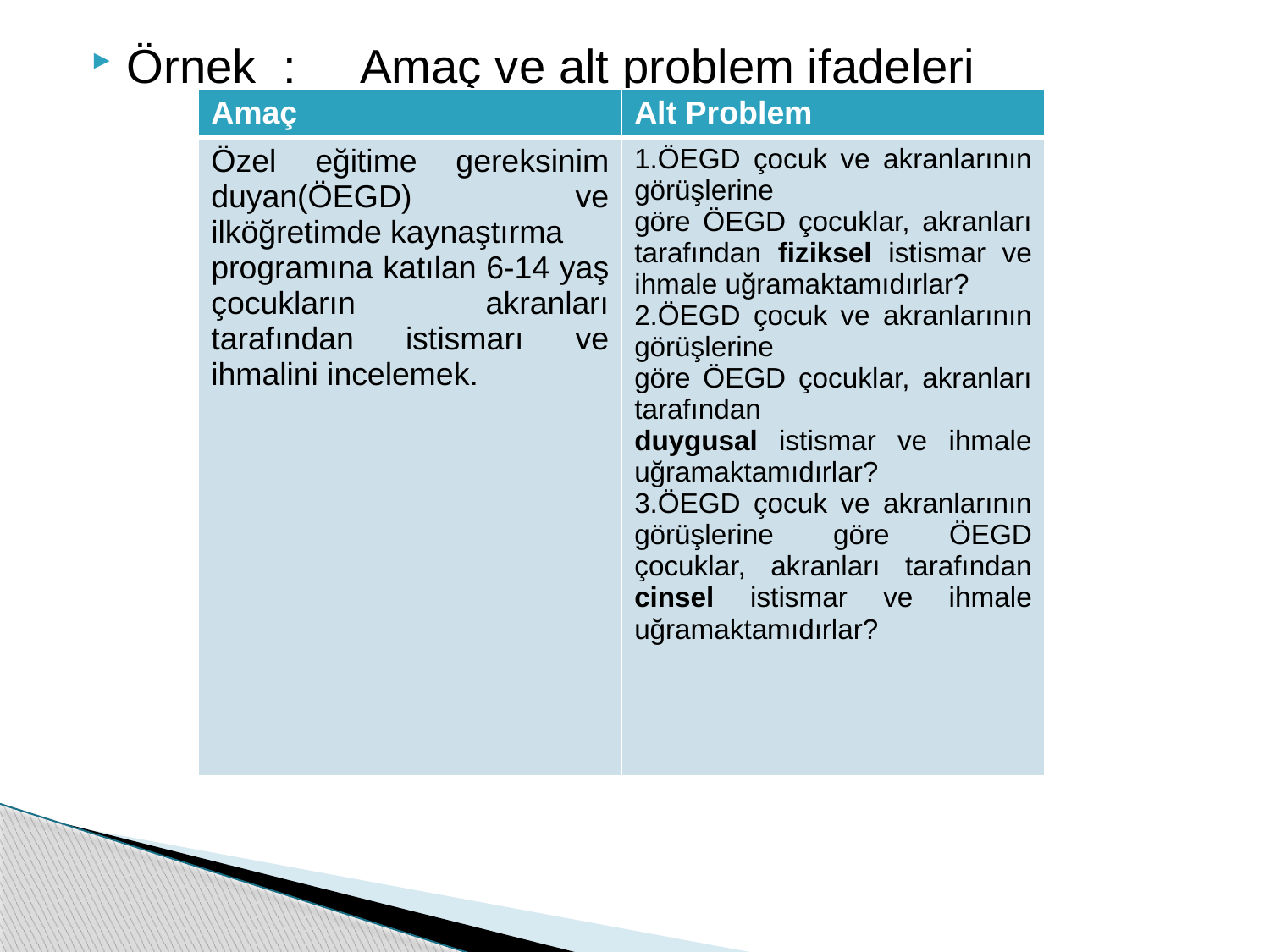

Örnek  :     Amaç ve alt problem ifadeleri

| Amaç | Alt Problem |
| --- | --- |
| Özel eğitime gereksinim duyan(ÖEGD) ve ilköğretimde kaynaştırma programına katılan 6-14 yaş çocukların akranları tarafından istismarı ve ihmalini incelemek. | 1.ÖEGD çocuk ve akranlarının görüşlerine göre ÖEGD çocuklar, akranları tarafından fiziksel istismar ve ihmale uğramaktamıdırlar? 2.ÖEGD çocuk ve akranlarının görüşlerine göre ÖEGD çocuklar, akranları tarafından duygusal istismar ve ihmale uğramaktamıdırlar? 3.ÖEGD çocuk ve akranlarının görüşlerine göre ÖEGD çocuklar, akranları tarafından cinsel istismar ve ihmale uğramaktamıdırlar? |